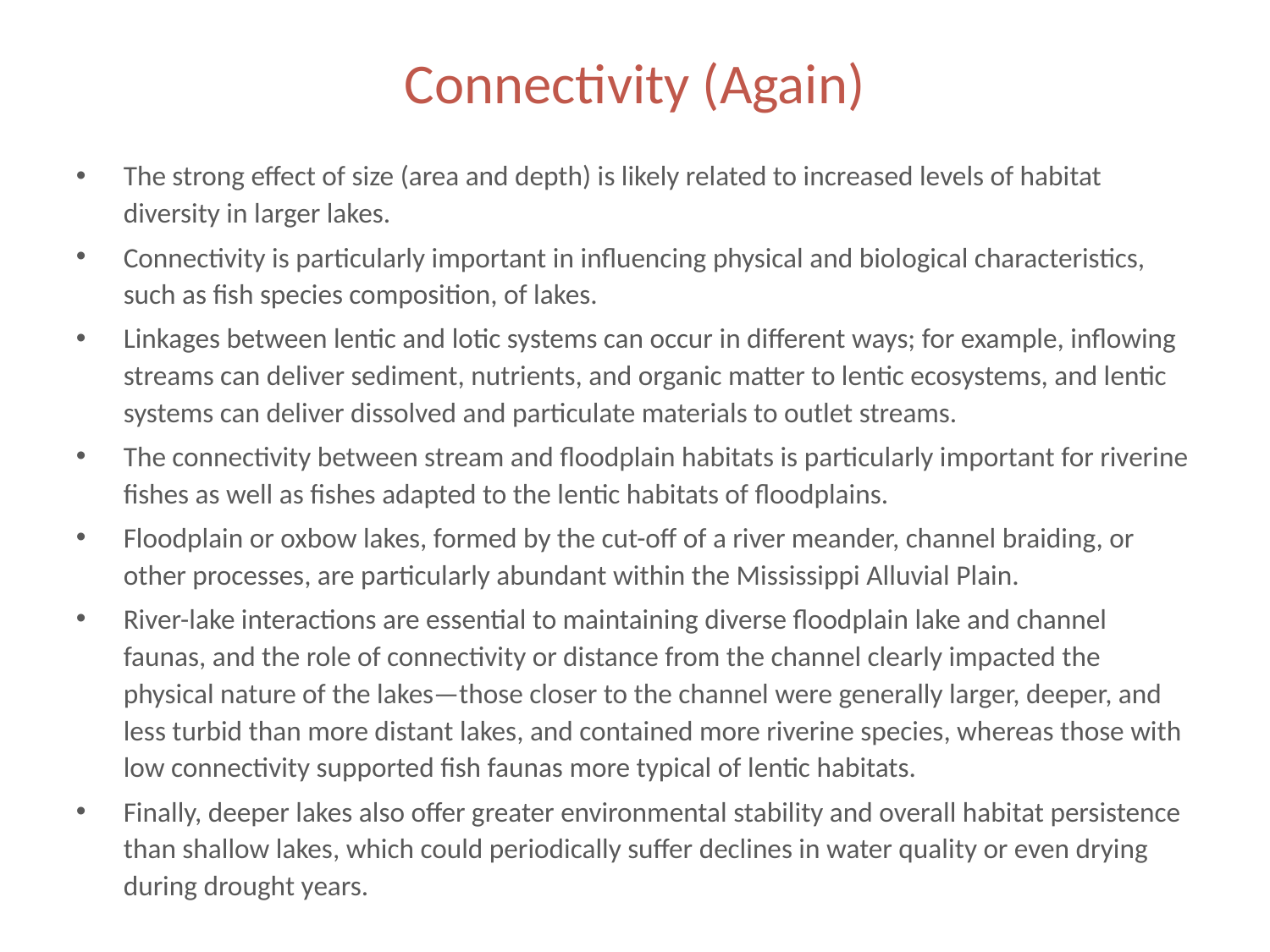

# Connectivity (Again)
The strong effect of size (area and depth) is likely related to increased levels of habitat diversity in larger lakes.
Connectivity is particularly important in influencing physical and biological characteristics, such as fish species composition, of lakes.
Linkages between lentic and lotic systems can occur in different ways; for example, inflowing streams can deliver sediment, nutrients, and organic matter to lentic ecosystems, and lentic systems can deliver dissolved and particulate materials to outlet streams.
The connectivity between stream and floodplain habitats is particularly important for riverine fishes as well as fishes adapted to the lentic habitats of floodplains.
Floodplain or oxbow lakes, formed by the cut-off of a river meander, channel braiding, or other processes, are particularly abundant within the Mississippi Alluvial Plain.
River-lake interactions are essential to maintaining diverse floodplain lake and channel faunas, and the role of connectivity or distance from the channel clearly impacted the physical nature of the lakes—those closer to the channel were generally larger, deeper, and less turbid than more distant lakes, and contained more riverine species, whereas those with low connectivity supported fish faunas more typical of lentic habitats.
Finally, deeper lakes also offer greater environmental stability and overall habitat persistence than shallow lakes, which could periodically suffer declines in water quality or even drying during drought years.